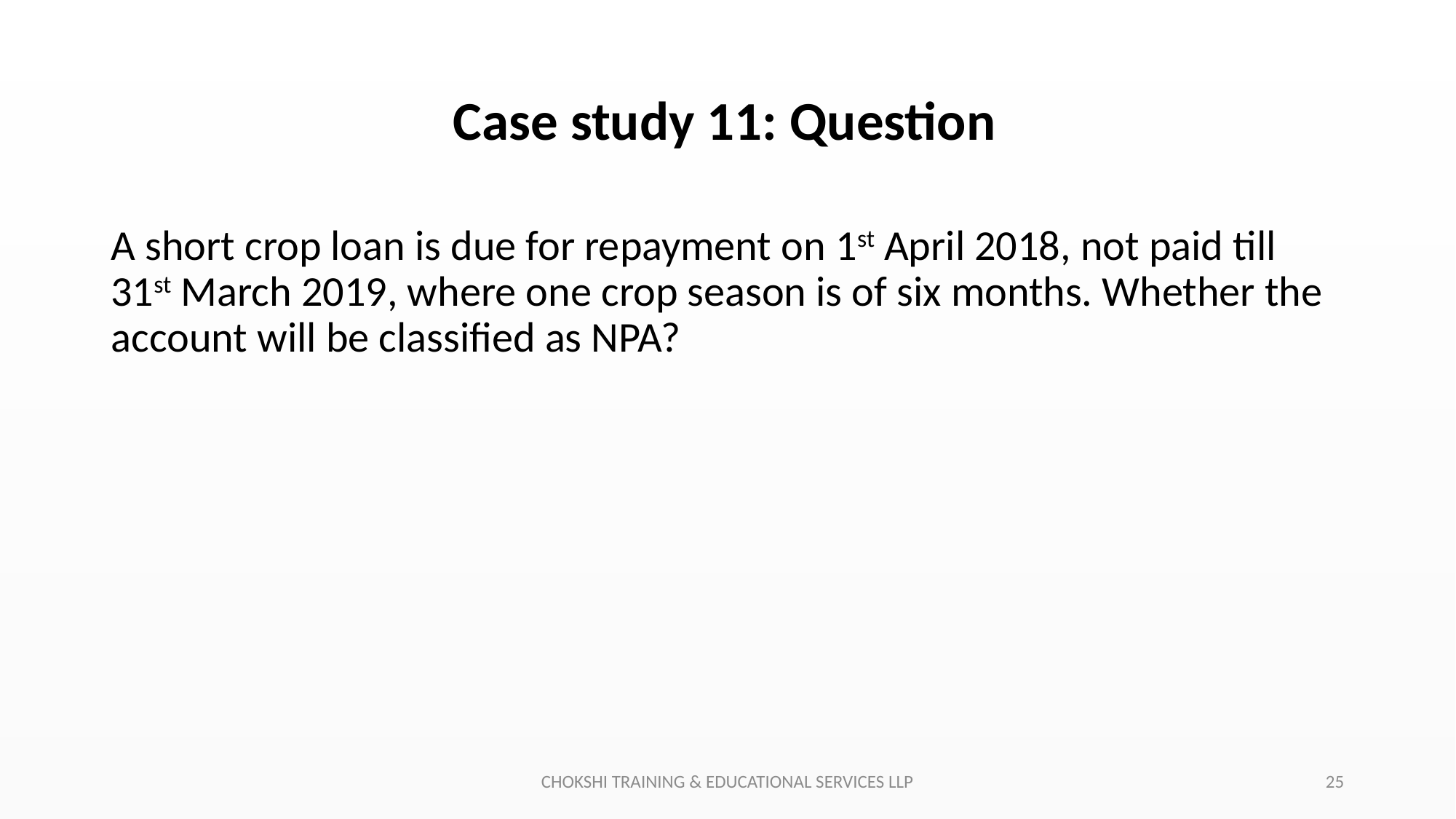

# Case study 11: Question
A short crop loan is due for repayment on 1st April 2018, not paid till 31st March 2019, where one crop season is of six months. Whether the account will be classified as NPA?

CHOKSHI TRAINING & EDUCATIONAL SERVICES LLP
25